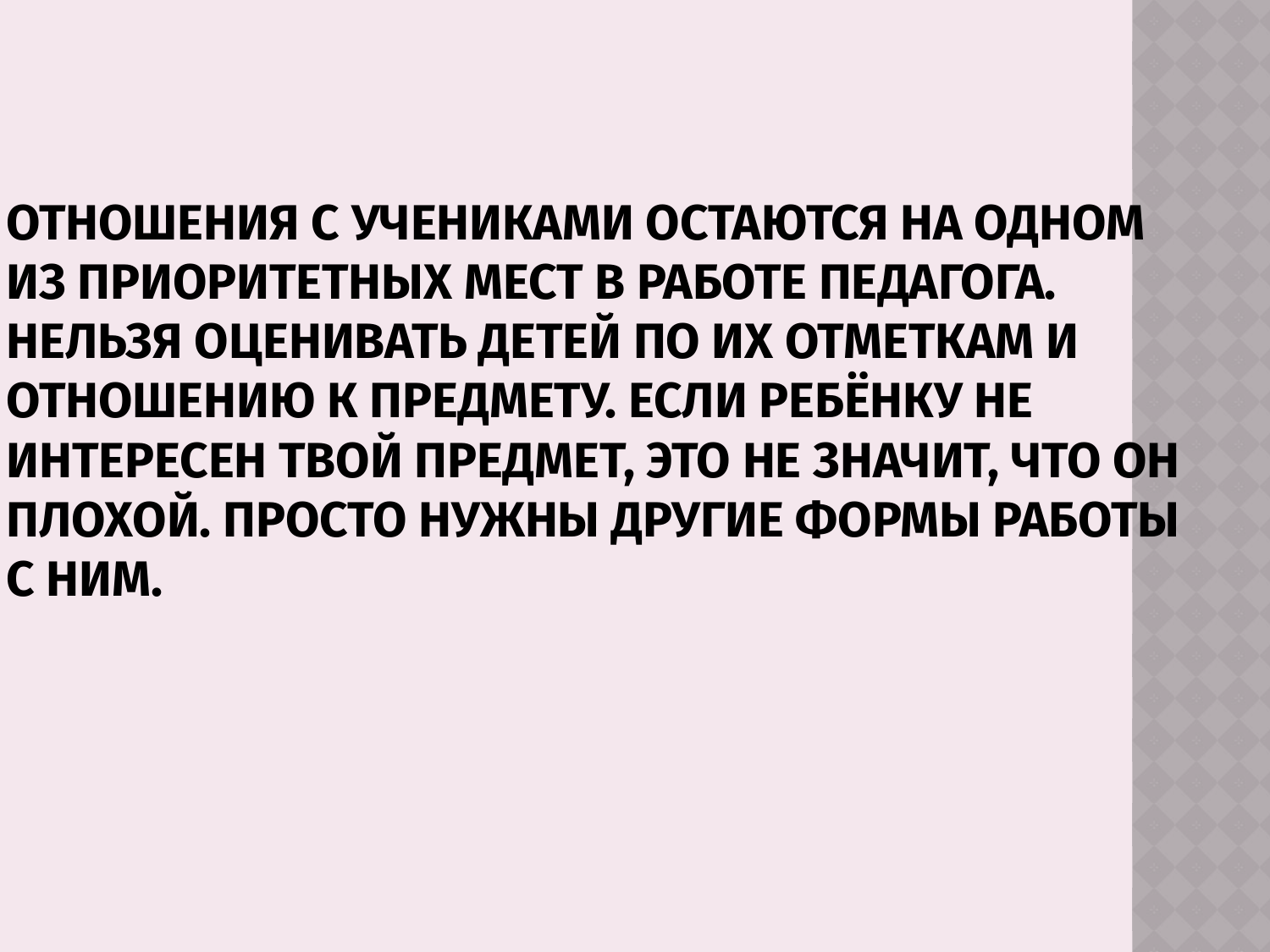

# Отношения с учениками остаются на одном из приоритетных мест в работе педагога. Нельзя оценивать детей по их отметкам и отношению к предмету. Если ребёнку не интересен твой предмет, это не значит, что он плохой. Просто нужны другие формы работы с ним.